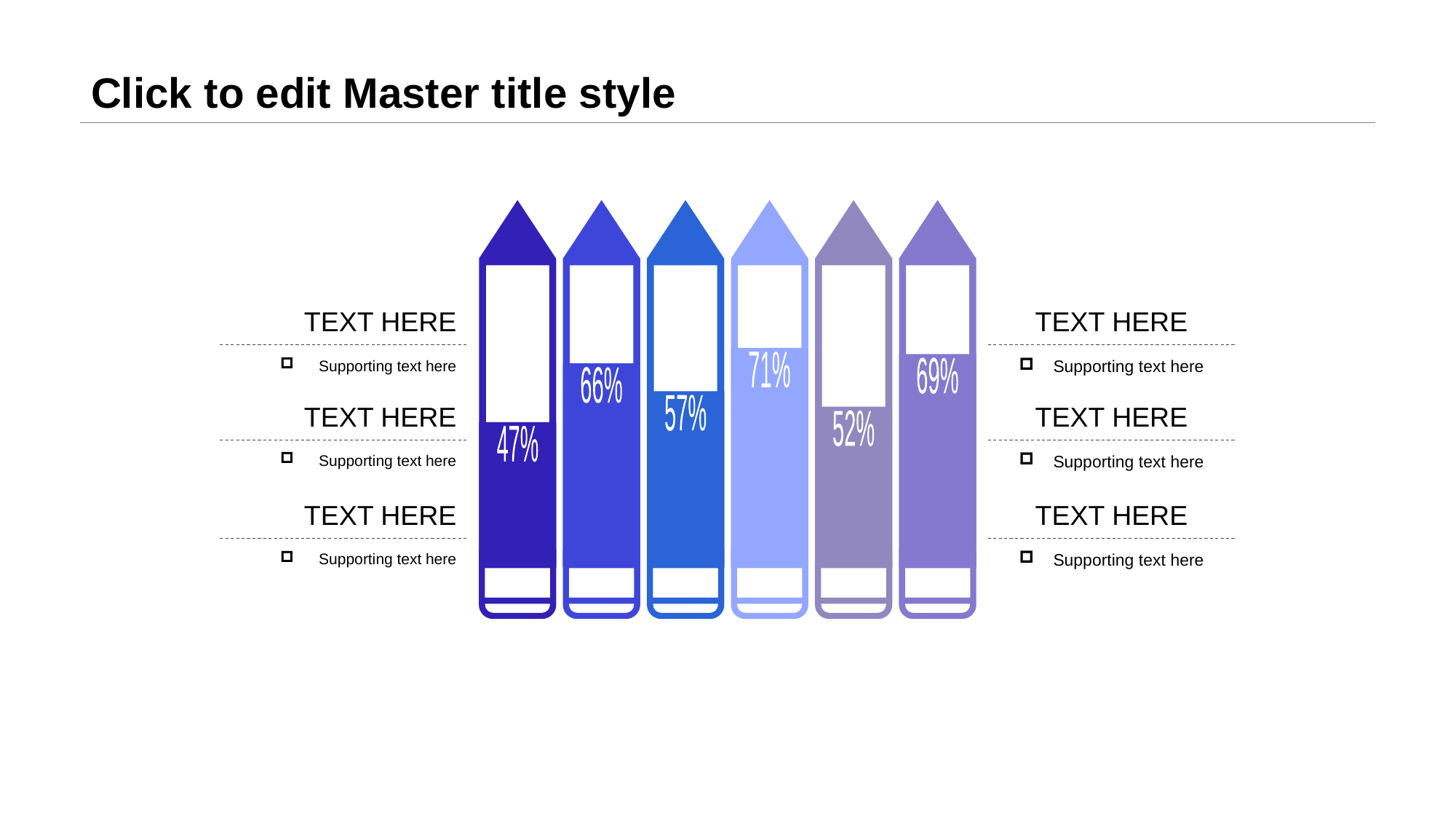

# Click to edit Master title style

TEXT HERE
TEXT HERE

Supporting text here
Supporting text here
71%

69%

66%

TEXT HERE
TEXT HERE
57%

52%

47%
Supporting text here
Supporting text here
TEXT HERE
TEXT HERE
Supporting text here
Supporting text here

26